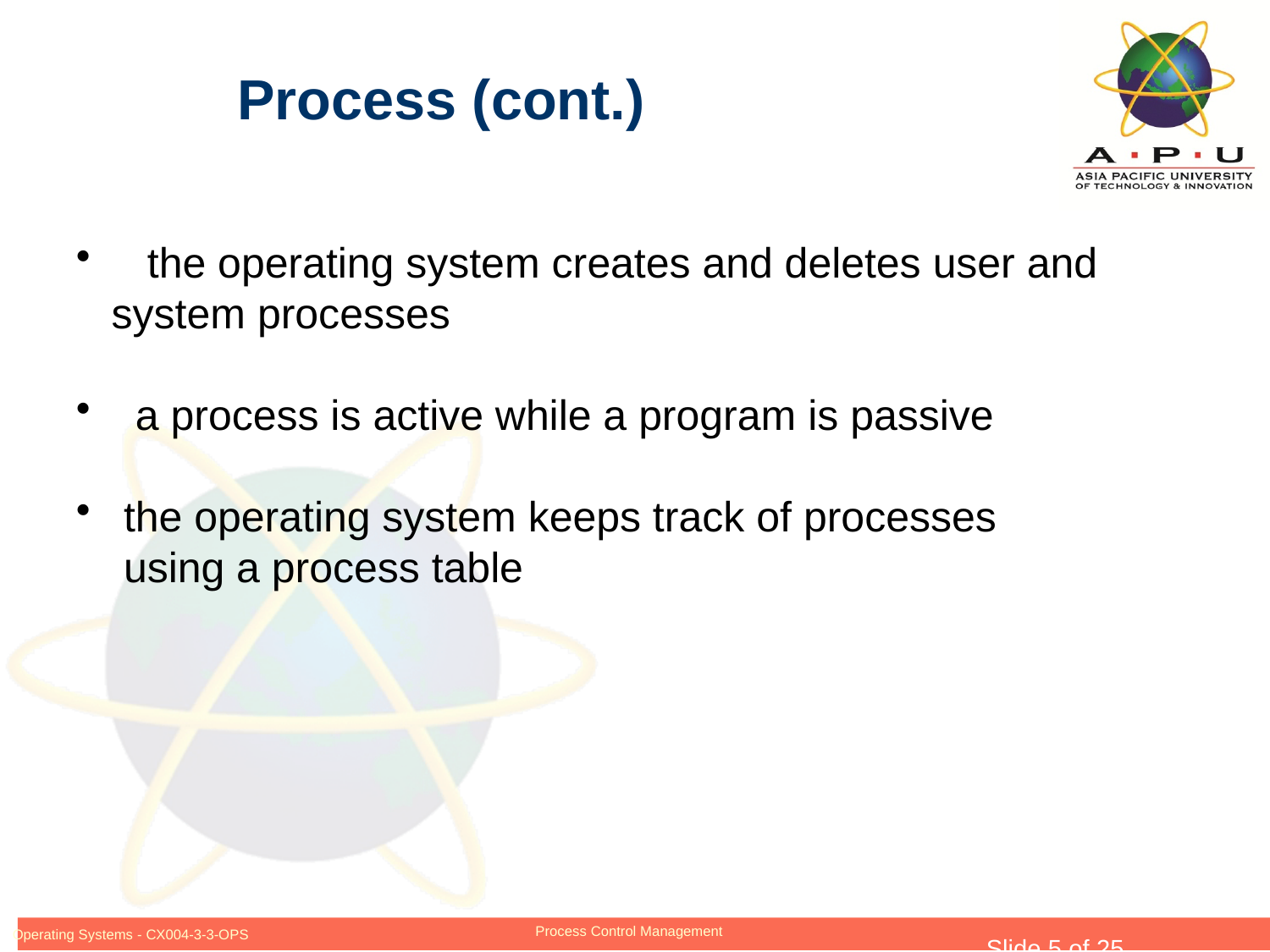

Process (cont.)
  the operating system creates and deletes user and
   system processes

 a process is active while a program is passive

the operating system keeps track of processes using a process table

Slide 5 of 25